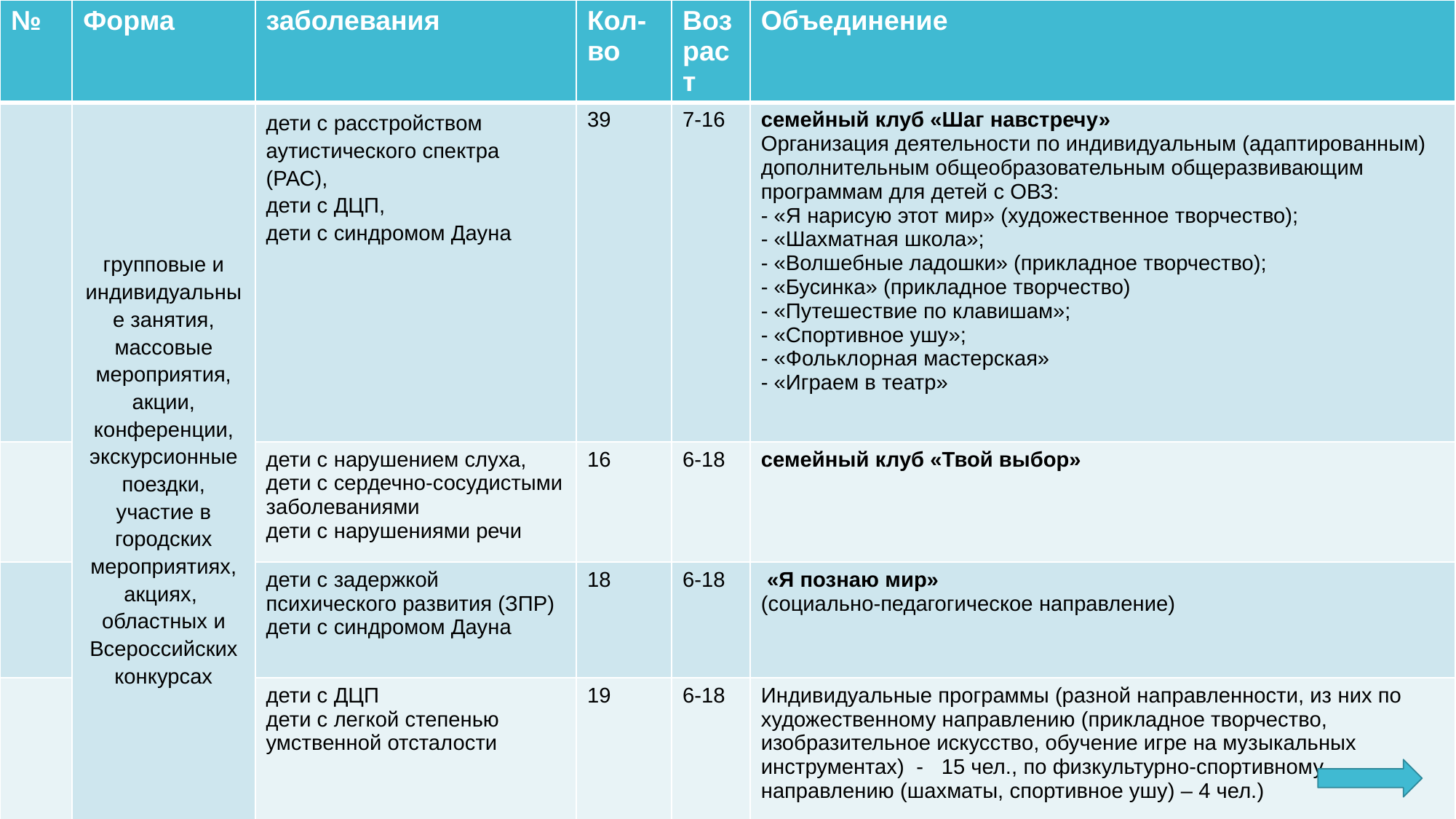

| № | Форма | заболевания | Кол-во | Возраст | Объединение |
| --- | --- | --- | --- | --- | --- |
|  | групповые и индивидуальные занятия, массовые мероприятия, акции, конференции, экскурсионные поездки, участие в городских мероприятиях, акциях, областных и Всероссийских конкурсах | дети с расстройством аутистического спектра (РАС), дети с ДЦП, дети с синдромом Дауна | 39 | 7-16 | семейный клуб «Шаг навстречу» Организация деятельности по индивидуальным (адаптированным) дополнительным общеобразовательным общеразвивающим программам для детей с ОВЗ: - «Я нарисую этот мир» (художественное творчество); - «Шахматная школа»; - «Волшебные ладошки» (прикладное творчество); - «Бусинка» (прикладное творчество) - «Путешествие по клавишам»; - «Спортивное ушу»; - «Фольклорная мастерская» - «Играем в театр» |
|  |  | дети с нарушением слуха, дети с сердечно-сосудистыми заболеваниями дети с нарушениями речи | 16 | 6-18 | семейный клуб «Твой выбор» |
|  |  | дети с задержкой психического развития (ЗПР) дети с синдромом Дауна | 18 | 6-18 | «Я познаю мир» (социально-педагогическое направление) |
|  |  | дети с ДЦП дети с легкой степенью умственной отсталости | 19 | 6-18 | Индивидуальные программы (разной направленности, из них по художественному направлению (прикладное творчество, изобразительное искусство, обучение игре на музыкальных инструментах) - 15 чел., по физкультурно-спортивному направлению (шахматы, спортивное ушу) – 4 чел.) |
ДДТ №3